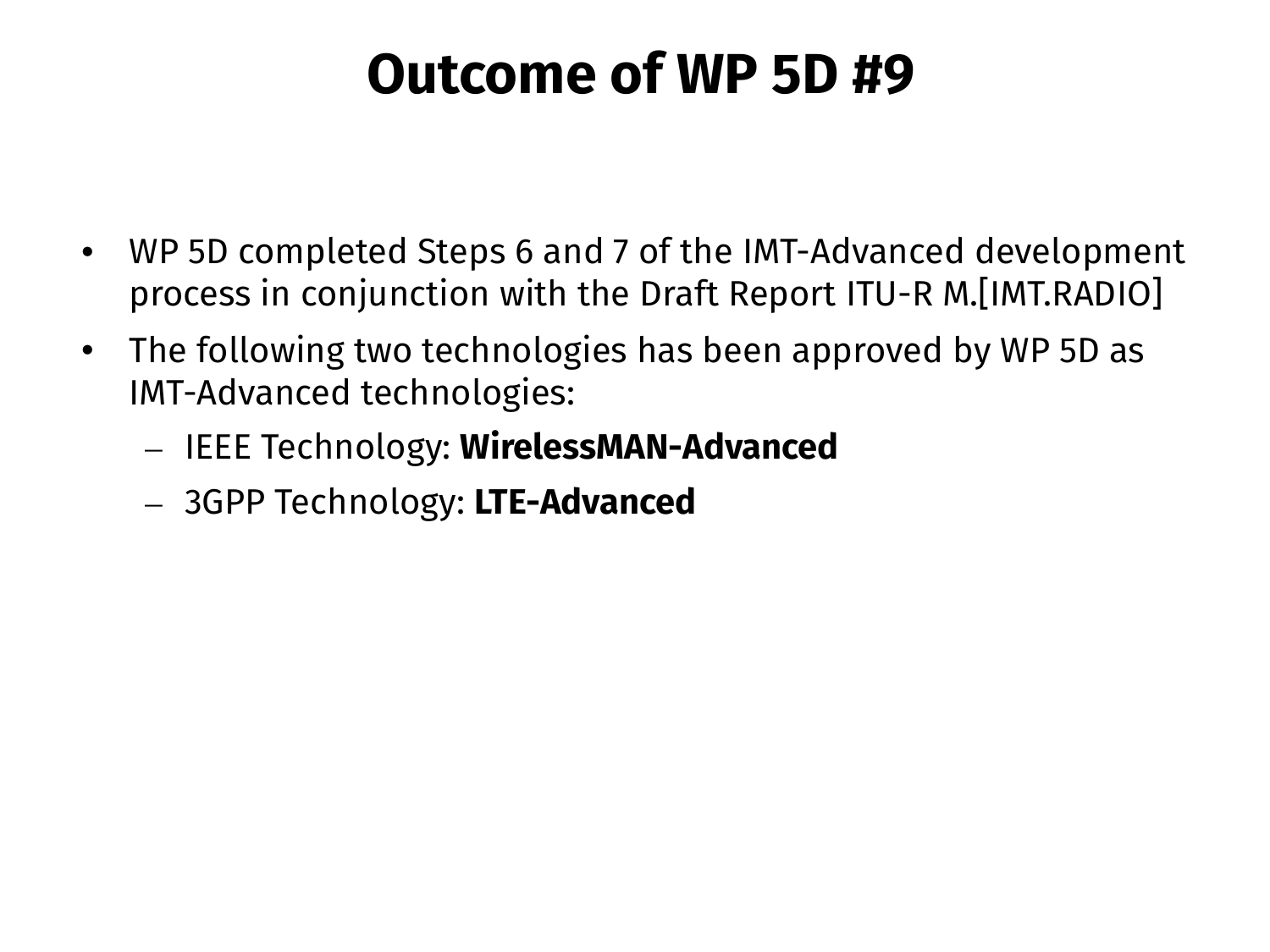

Outcome of WP 5D #9
WP 5D completed Steps 6 and 7 of the IMT-Advanced development process in conjunction with the Draft Report ITU-R M.[IMT.RADIO]
The following two technologies has been approved by WP 5D as IMT-Advanced technologies:
IEEE Technology: WirelessMAN-Advanced
3GPP Technology: LTE-Advanced